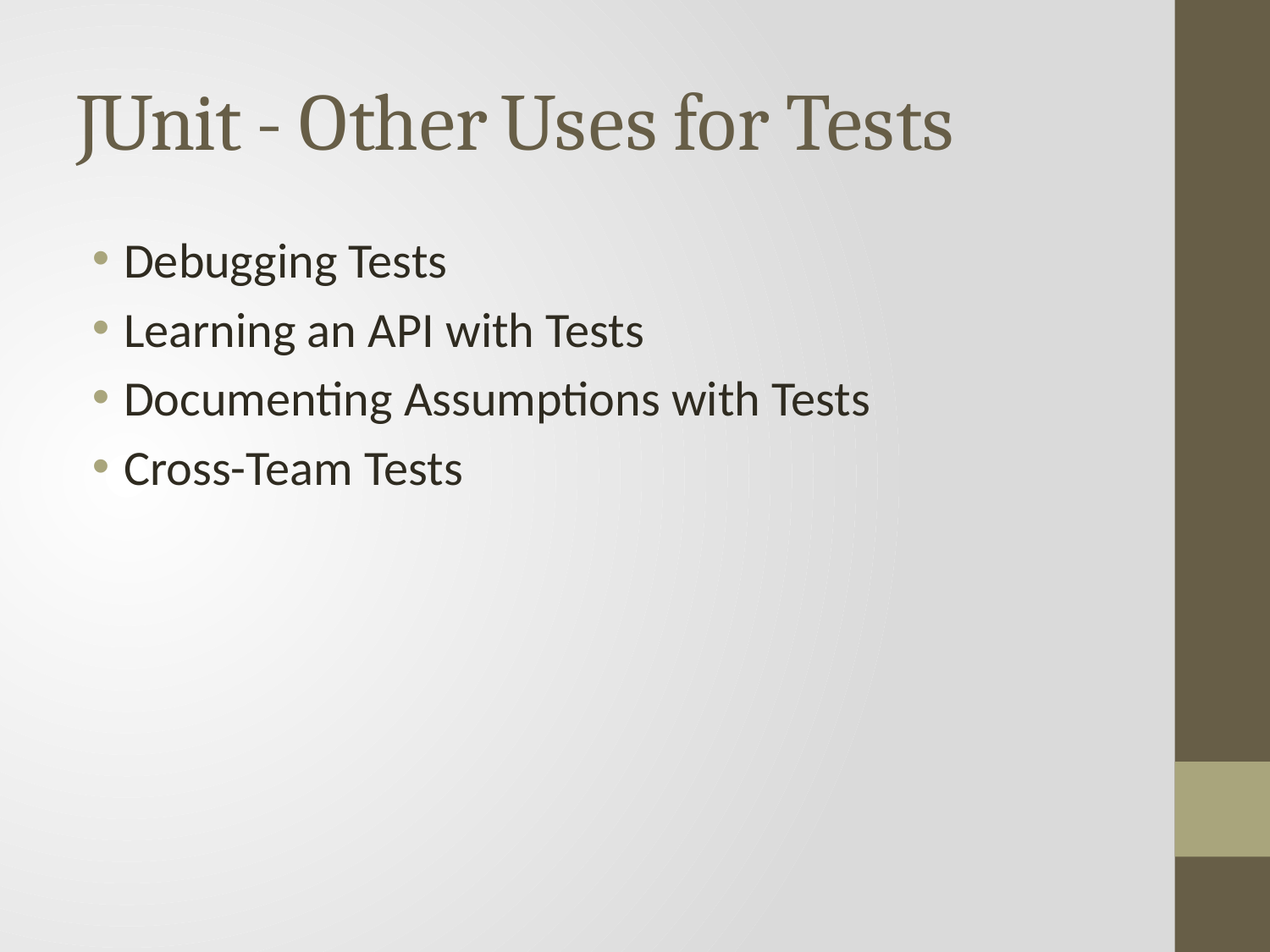

# JUnit - Other Uses for Tests
Debugging Tests
Learning an API with Tests
Documenting Assumptions with Tests
Cross-Team Tests